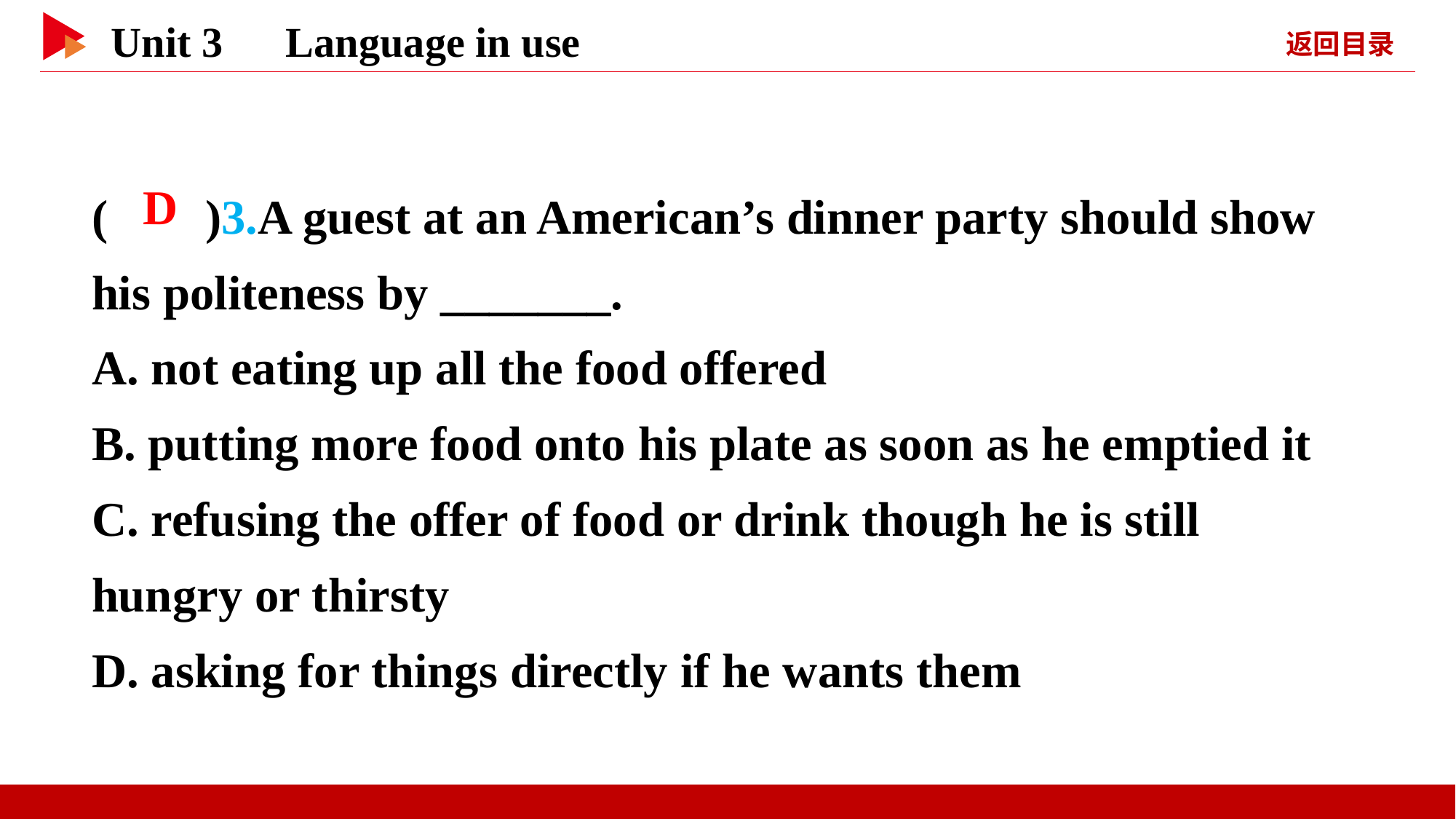

(        )3.A guest at an American’s dinner party should show his politeness by _______.
A. not eating up all the food offered
B. putting more food onto his plate as soon as he emptied it
C. refusing the offer of food or drink though he is still hungry or thirsty
D. asking for things directly if he wants them
   D